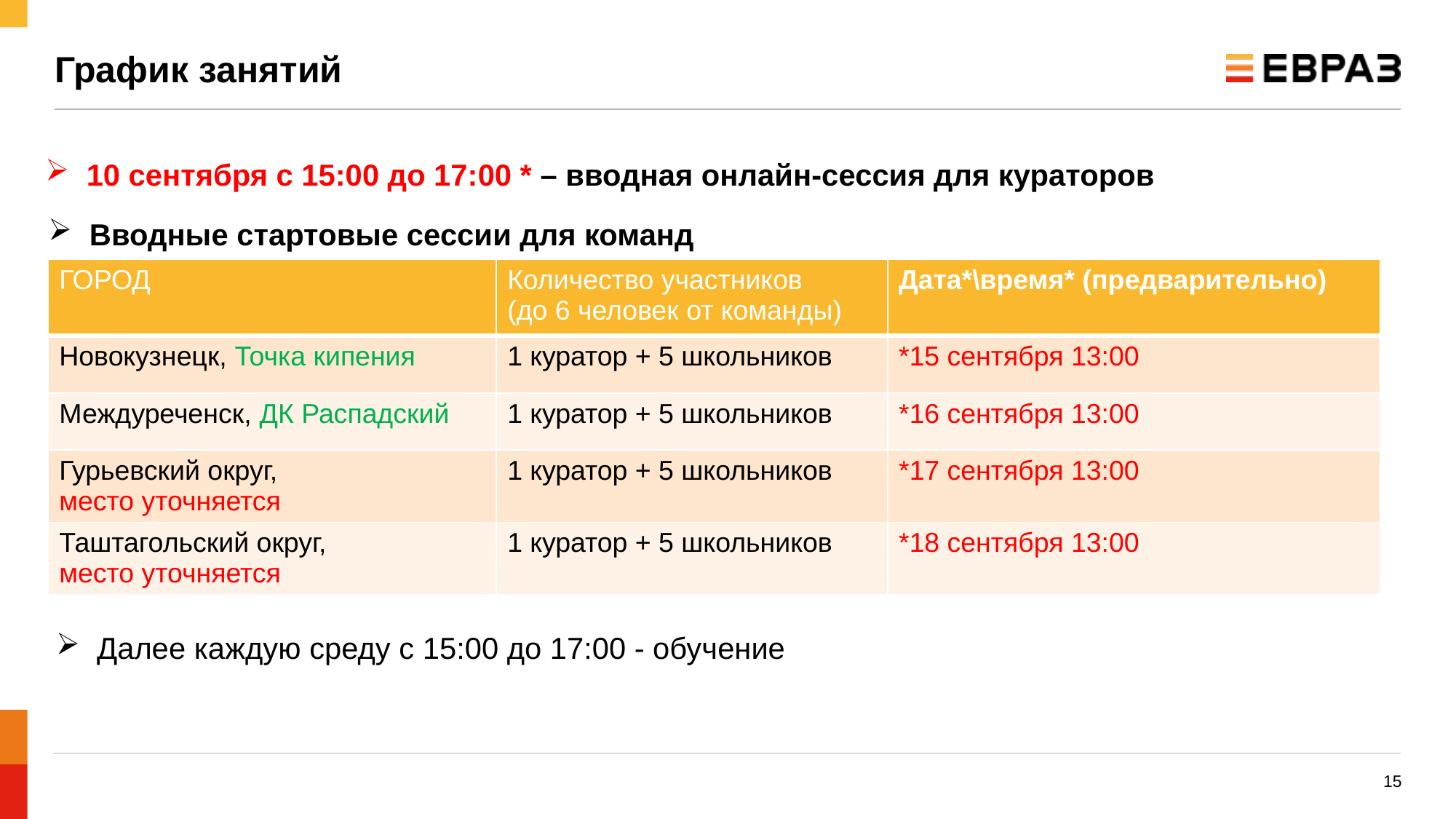

График занятий

10 сентября с 15:00 до 17:00 * – вводная онлайн-сессия для кураторов
# Вводные стартовые сессии для команд
| ГОРОД | Количество участников (до 6 человек от команды) | Дата\*\время\* (предварительно) |
| --- | --- | --- |
| Новокузнецк, Точка кипения | 1 куратор + 5 школьников | \*15 сентября 13:00 |
| Междуреченск, ДК Распадский | 1 куратор + 5 школьников | \*16 сентября 13:00 |
| Гурьевский округ, место уточняется | 1 куратор + 5 школьников | \*17 сентября 13:00 |
| Таштагольский округ, место уточняется | 1 куратор + 5 школьников | \*18 сентября 13:00 |
  Далее каждую среду с 15:00 до 17:00 - обучение
15